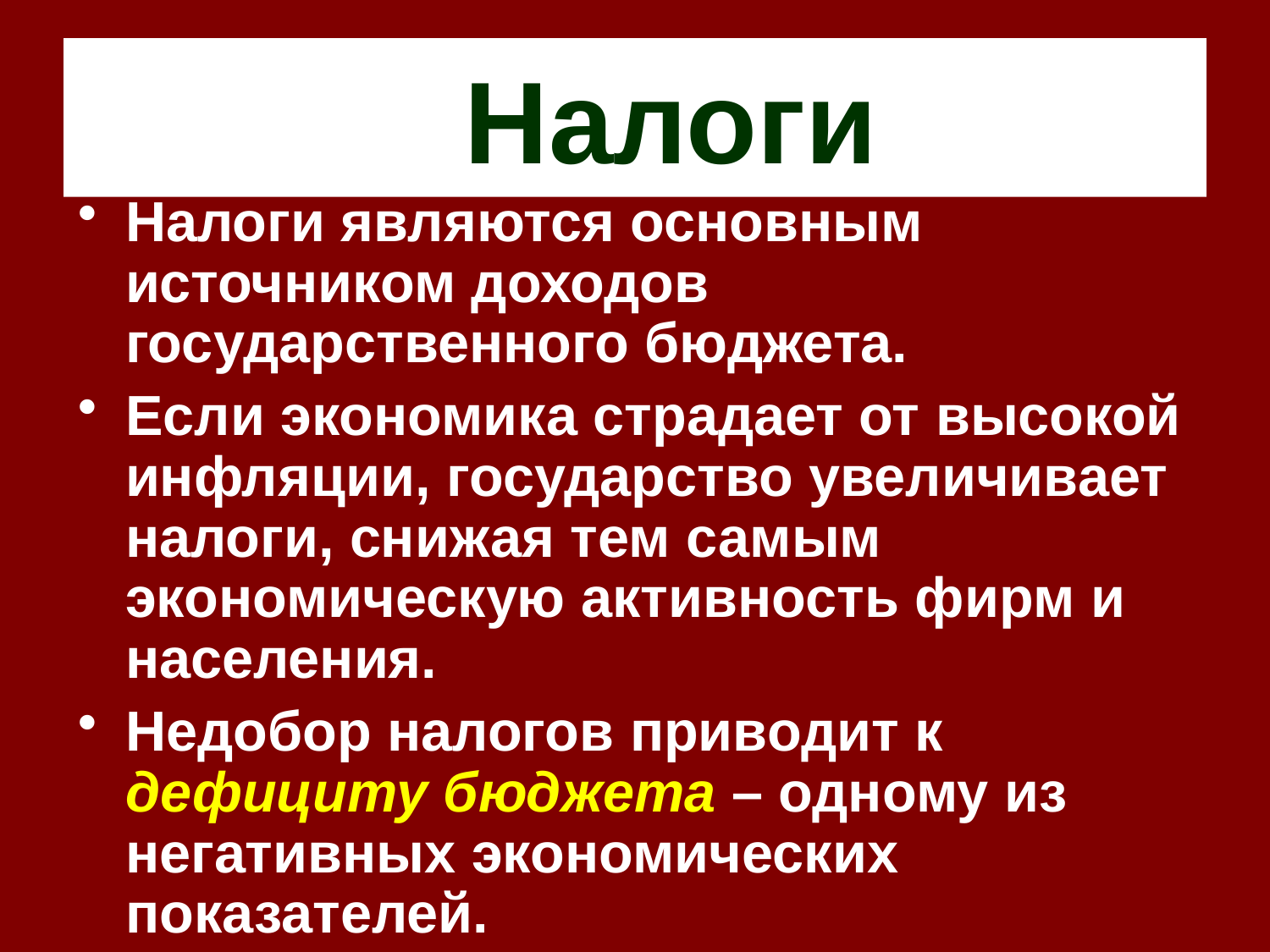

# Налоги
Налоги являются основным источником доходов государственного бюджета.
Если экономика страдает от высокой инфляции, государство увеличивает налоги, снижая тем самым экономическую активность фирм и населения.
Недобор налогов приводит к дефициту бюджета – одному из негативных экономических показателей.